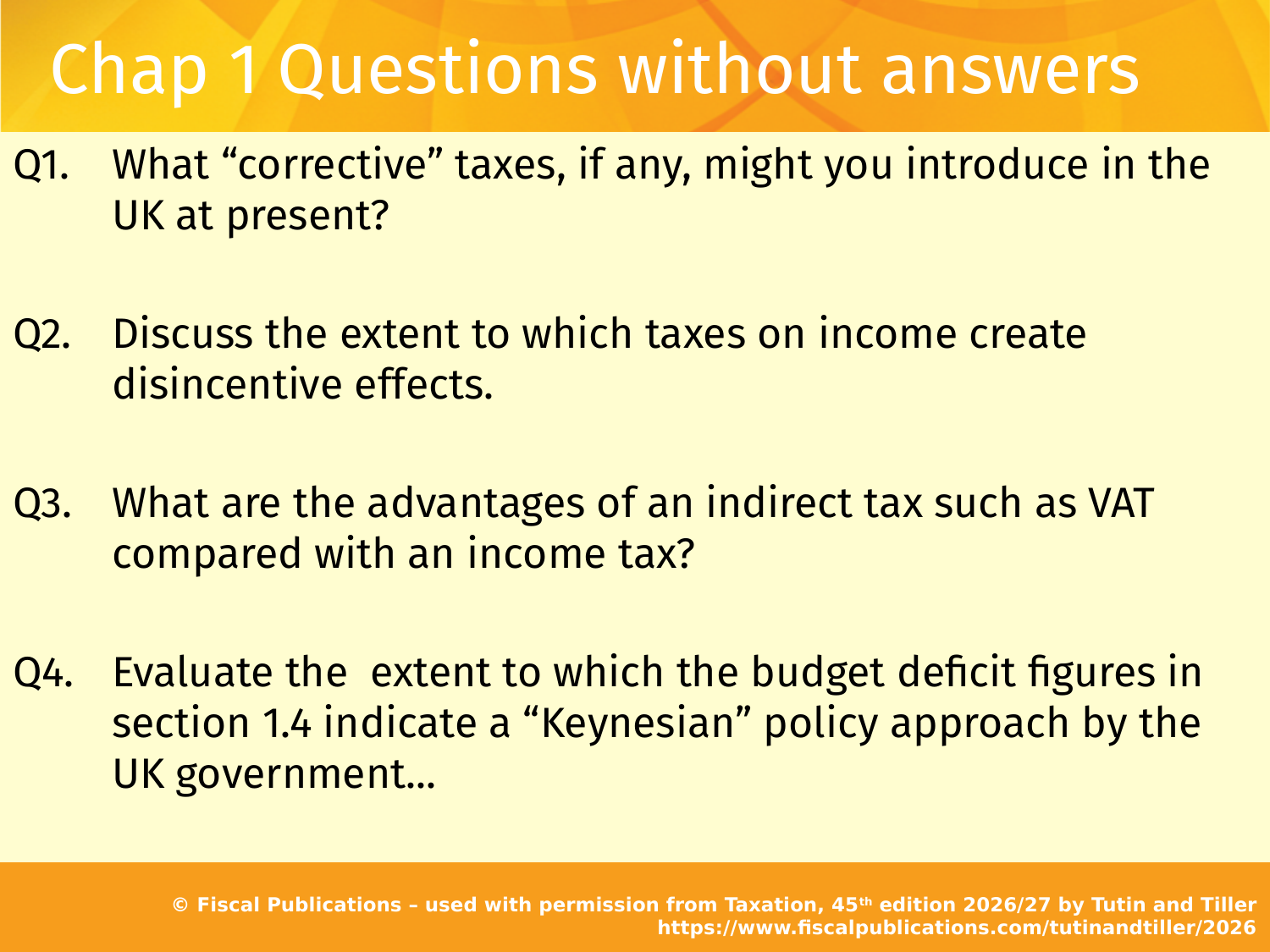

# Chap 1 Questions without answers
Q1. 	What “corrective” taxes, if any, might you introduce in the UK at present?

Q2. 	Discuss the extent to which taxes on income create disincentive effects.

Q3. 	What are the advantages of an indirect tax such as VAT compared with an income tax?

Q4.	Evaluate the  extent to which the budget deficit figures in section 1.4 indicate a “Keynesian” policy approach by the UK government...